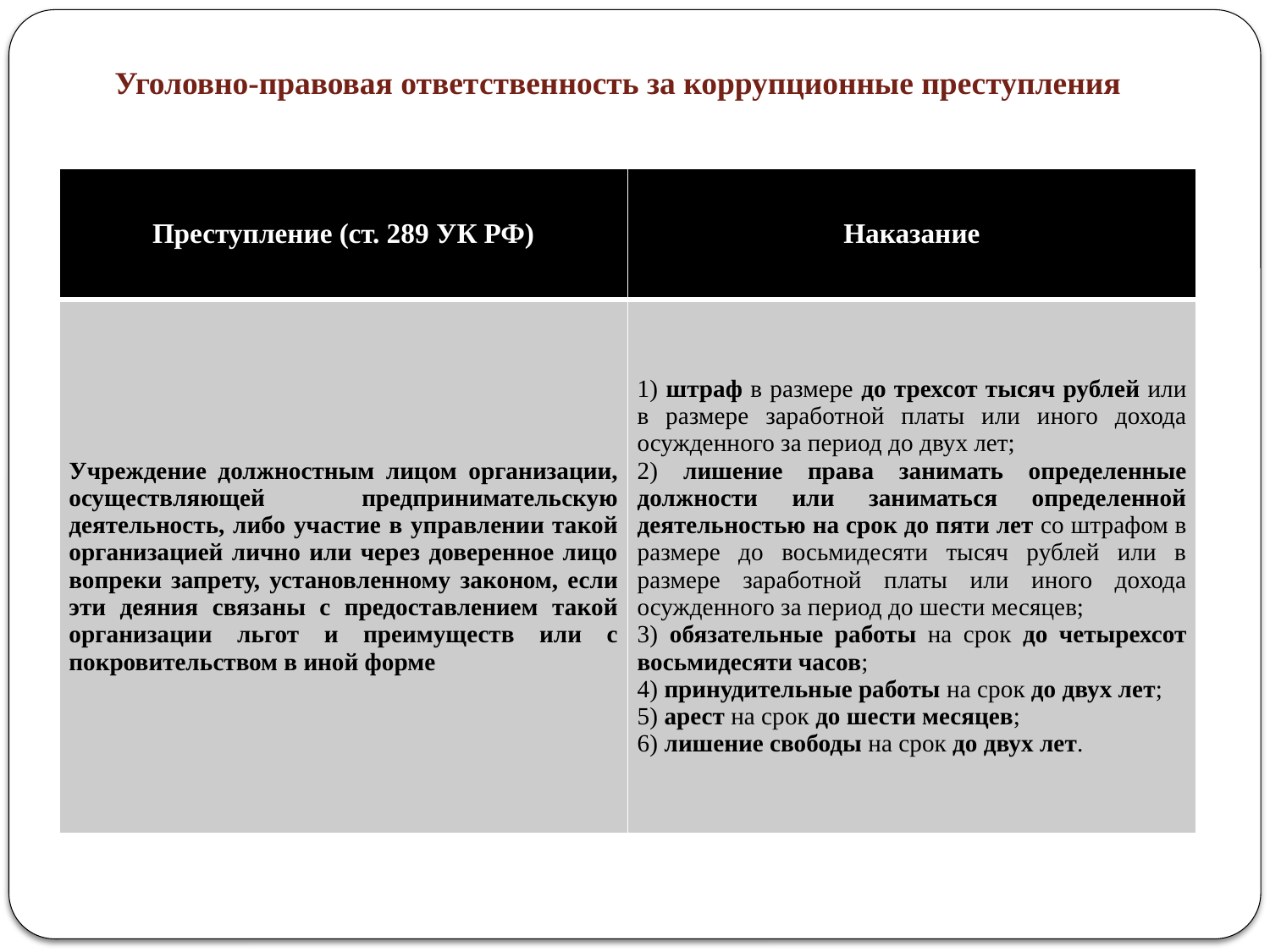

Уголовно-правовая ответственность за коррупционные преступления
| Преступление (ст. 289 УК РФ) | Наказание |
| --- | --- |
| Учреждение должностным лицом организации, осуществляющей предпринимательскую деятельность, либо участие в управлении такой организацией лично или через доверенное лицо вопреки запрету, установленному законом, если эти деяния связаны с предоставлением такой организации льгот и преимуществ или с покровительством в иной форме | 1) штраф в размере до трехсот тысяч рублей или в размере заработной платы или иного дохода осужденного за период до двух лет; 2) лишение права занимать определенные должности или заниматься определенной деятельностью на срок до пяти лет со штрафом в размере до восьмидесяти тысяч рублей или в размере заработной платы или иного дохода осужденного за период до шести месяцев; 3) обязательные работы на срок до четырехсот восьмидесяти часов; 4) принудительные работы на срок до двух лет; 5) арест на срок до шести месяцев; 6) лишение свободы на срок до двух лет. |